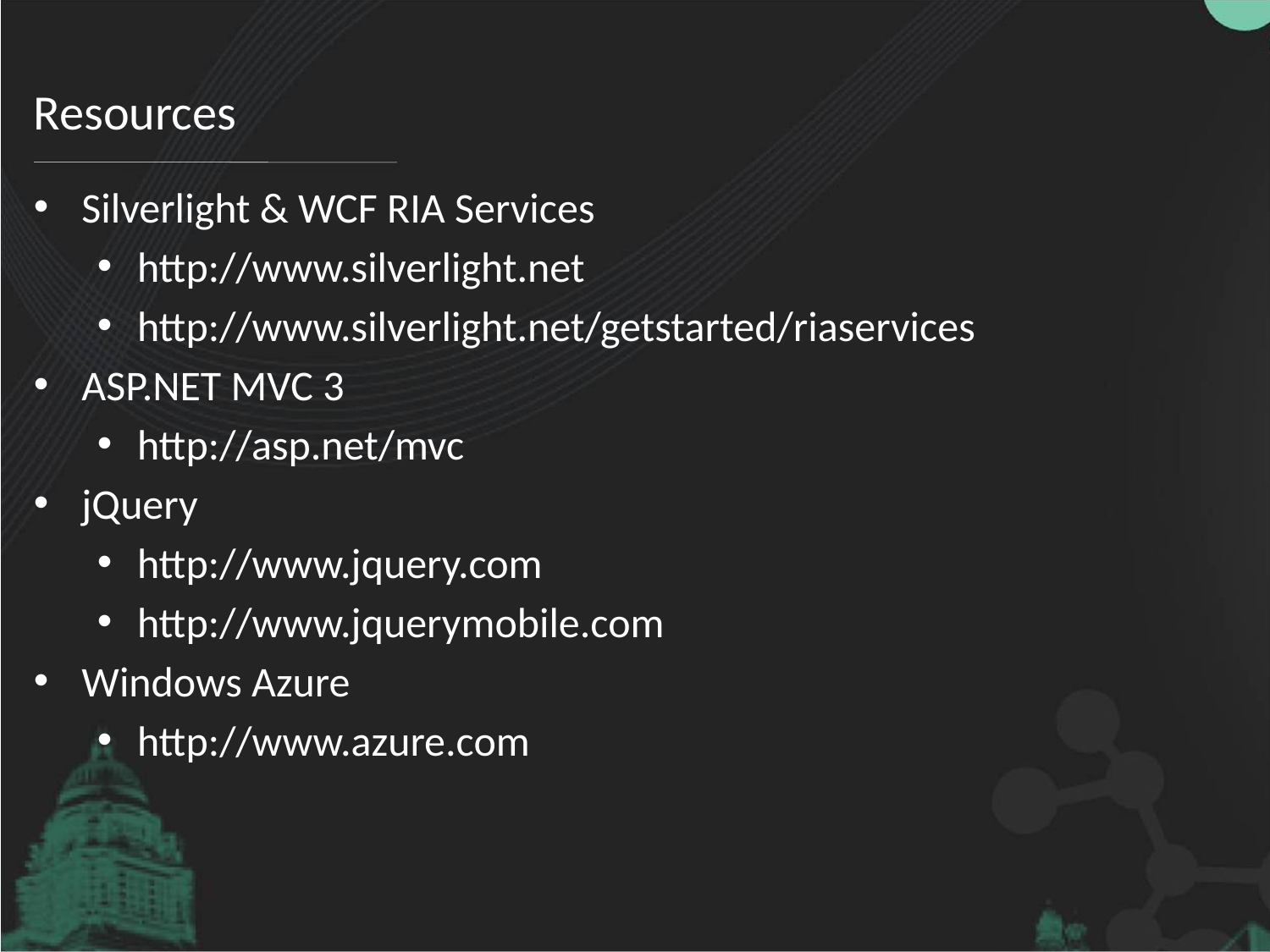

# Resources
Silverlight & WCF RIA Services
http://www.silverlight.net
http://www.silverlight.net/getstarted/riaservices
ASP.NET MVC 3
http://asp.net/mvc
jQuery
http://www.jquery.com
http://www.jquerymobile.com
Windows Azure
http://www.azure.com